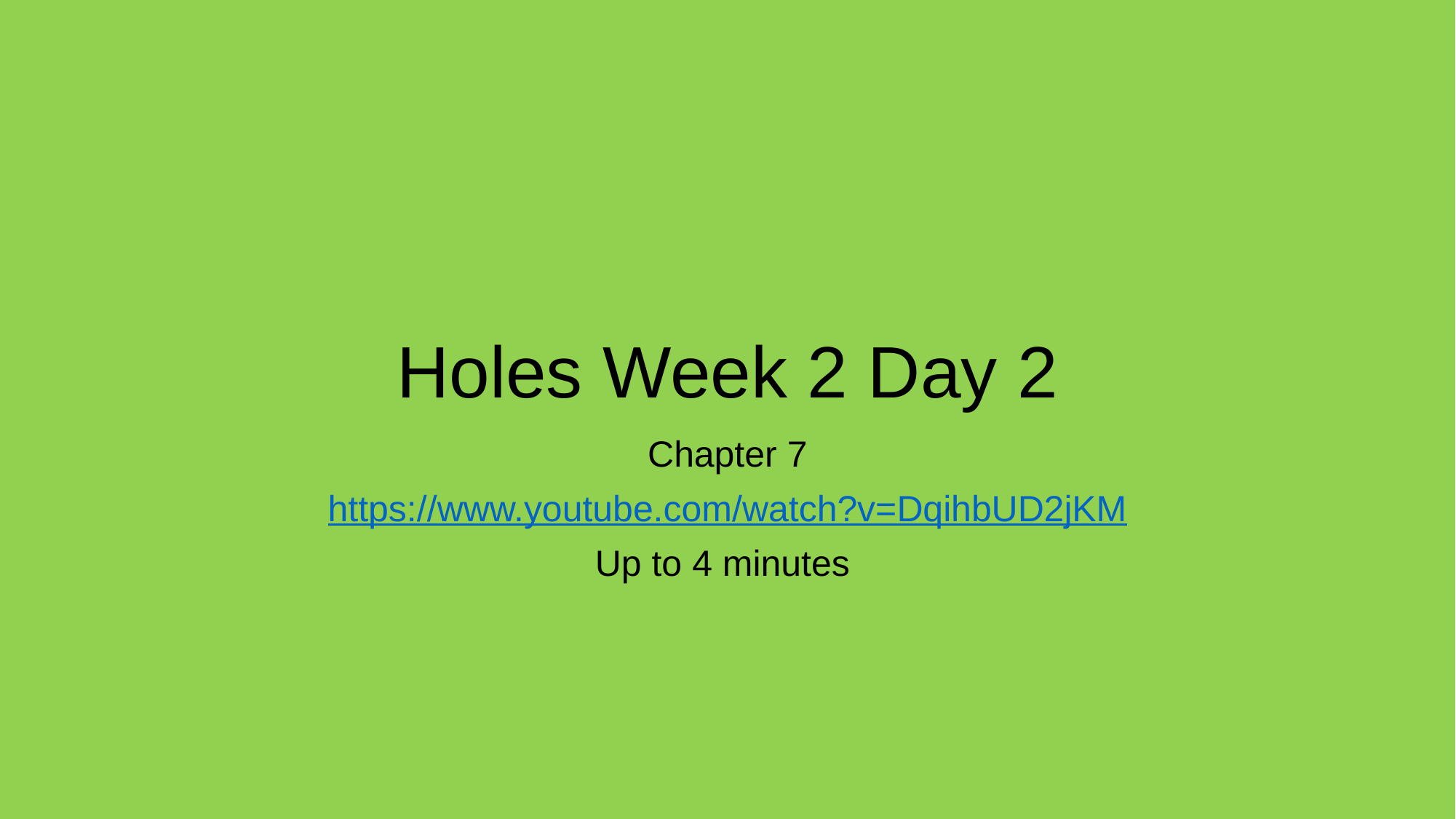

# Holes Week 2 Day 2
Chapter 7
https://www.youtube.com/watch?v=DqihbUD2jKM
Up to 4 minutes